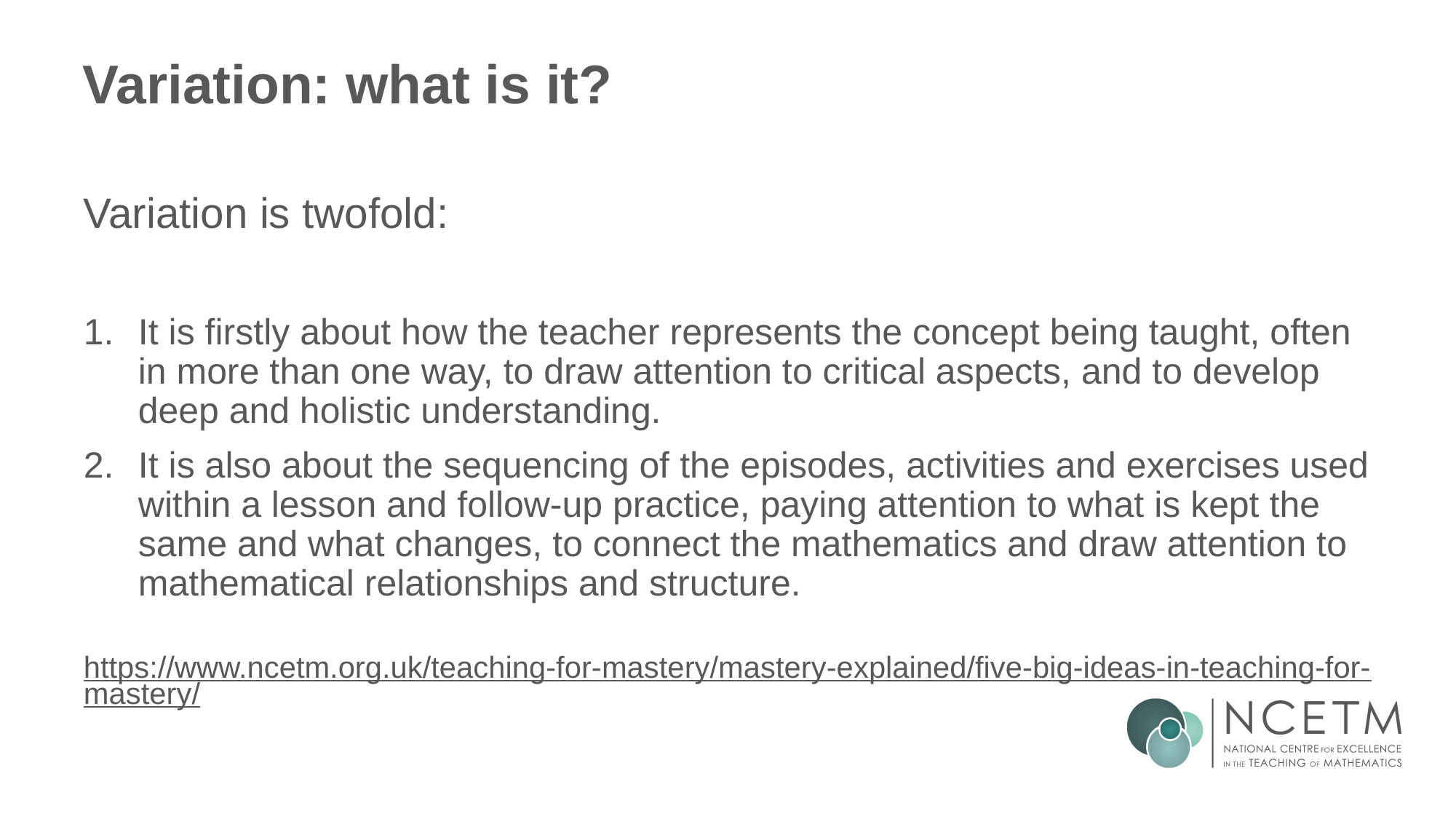

# Variation: what is it?
Variation is twofold:

It is firstly about how the teacher represents the concept being taught, often in more than one way, to draw attention to critical aspects, and to develop deep and holistic understanding.
It is also about the sequencing of the episodes, activities and exercises used within a lesson and follow-up practice, paying attention to what is kept the same and what changes, to connect the mathematics and draw attention to mathematical relationships and structure.

https://www.ncetm.org.uk/teaching-for-mastery/mastery-explained/five-big-ideas-in-teaching-for-mastery/